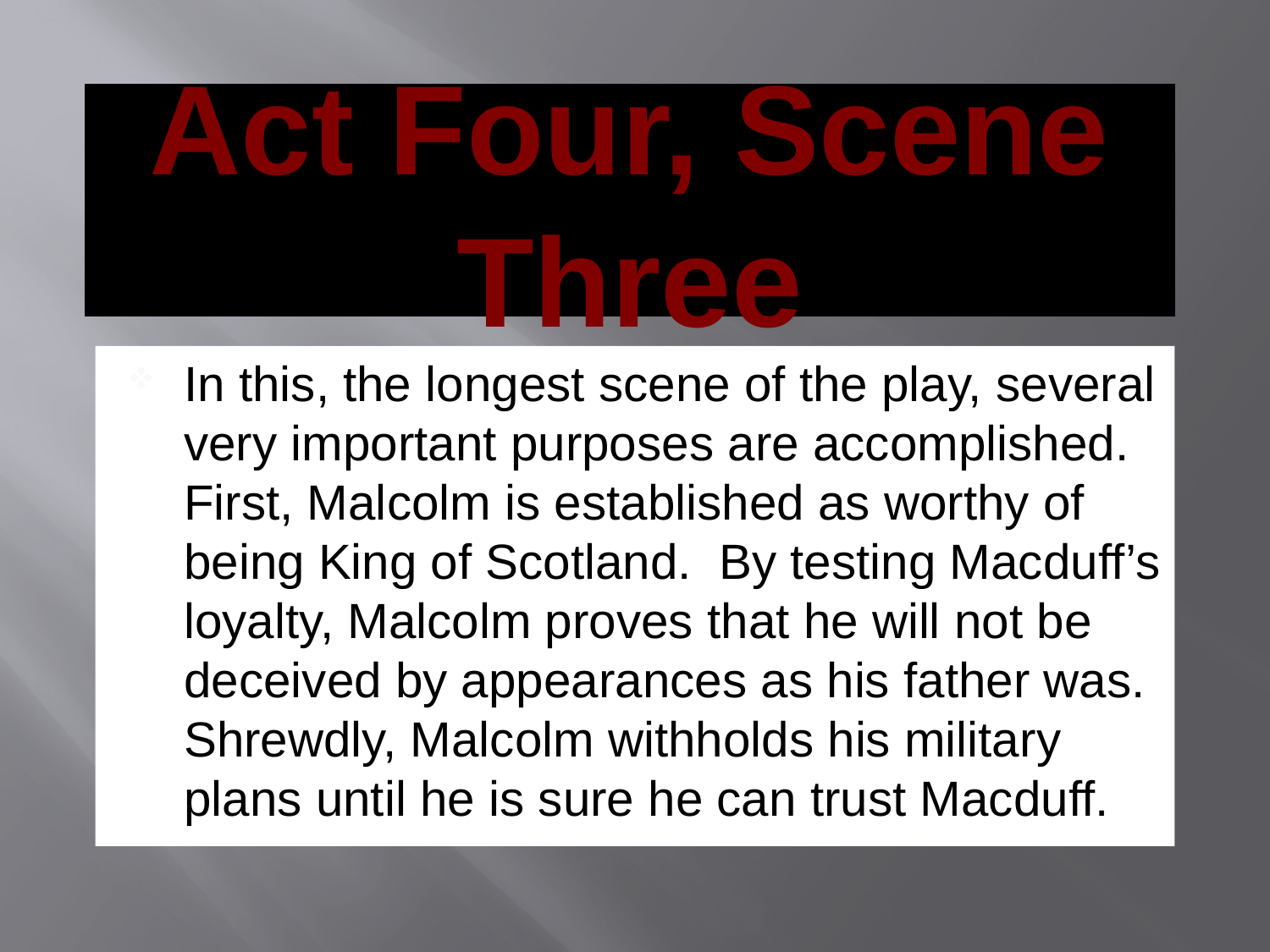

# Act Four, Scene Three
In this, the longest scene of the play, several very important purposes are accomplished.  First, Malcolm is established as worthy of being King of Scotland.  By testing Macduff’s loyalty, Malcolm proves that he will not be deceived by appearances as his father was.  Shrewdly, Malcolm withholds his military plans until he is sure he can trust Macduff.